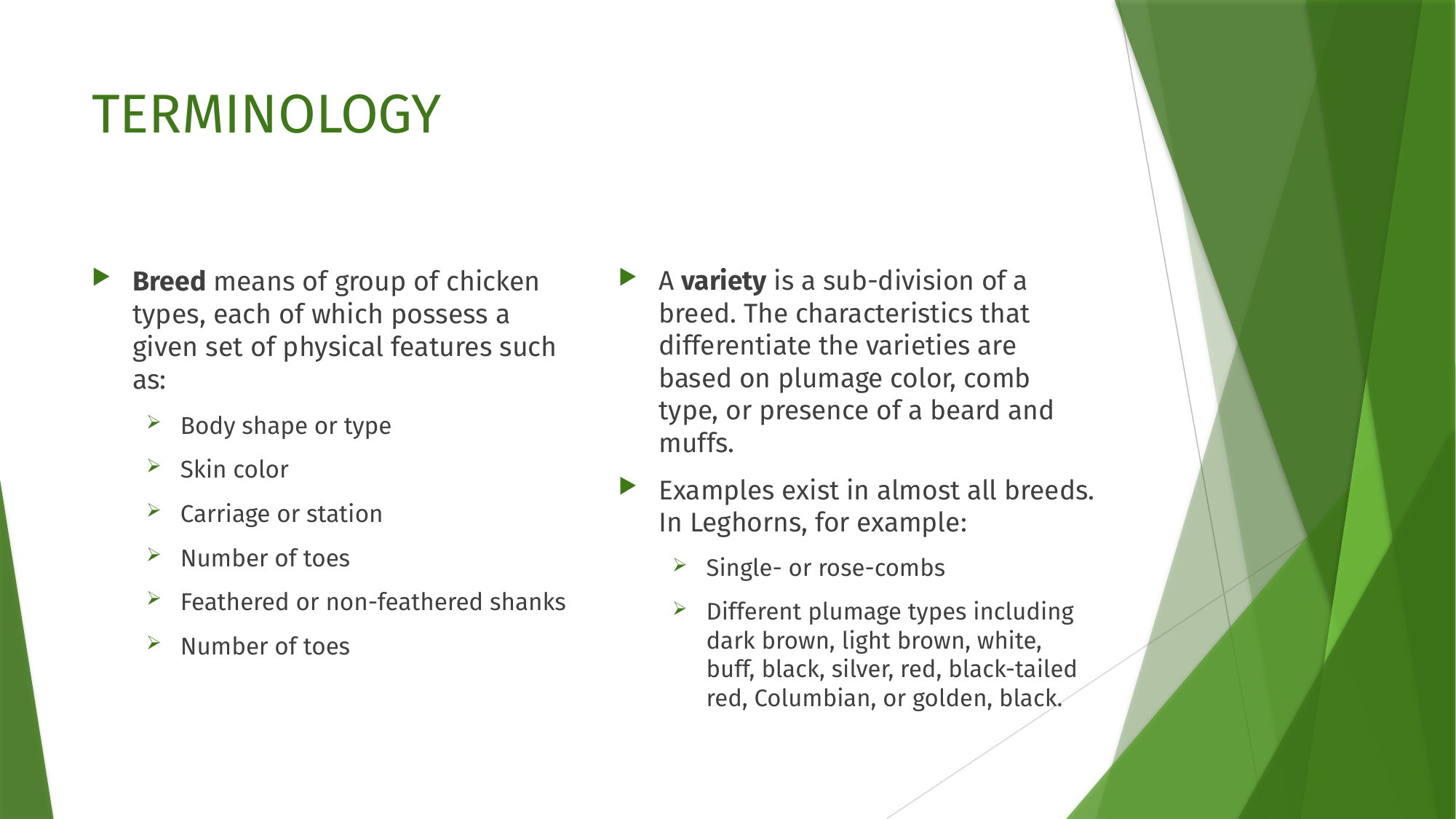

# TERMINOLOGY
Breed means of group of chicken types, each of which possess a given set of physical features such as:
Body shape or type
Skin color
Carriage or station
Number of toes
Feathered or non-feathered shanks
Number of toes
A variety is a sub-division of a breed. The characteristics that differentiate the varieties are based on plumage color, comb type, or presence of a beard and muffs.
Examples exist in almost all breeds. In Leghorns, for example:
Single- or rose-combs
Different plumage types including dark brown, light brown, white, buff, black, silver, red, black-tailed red, Columbian, or golden, black.